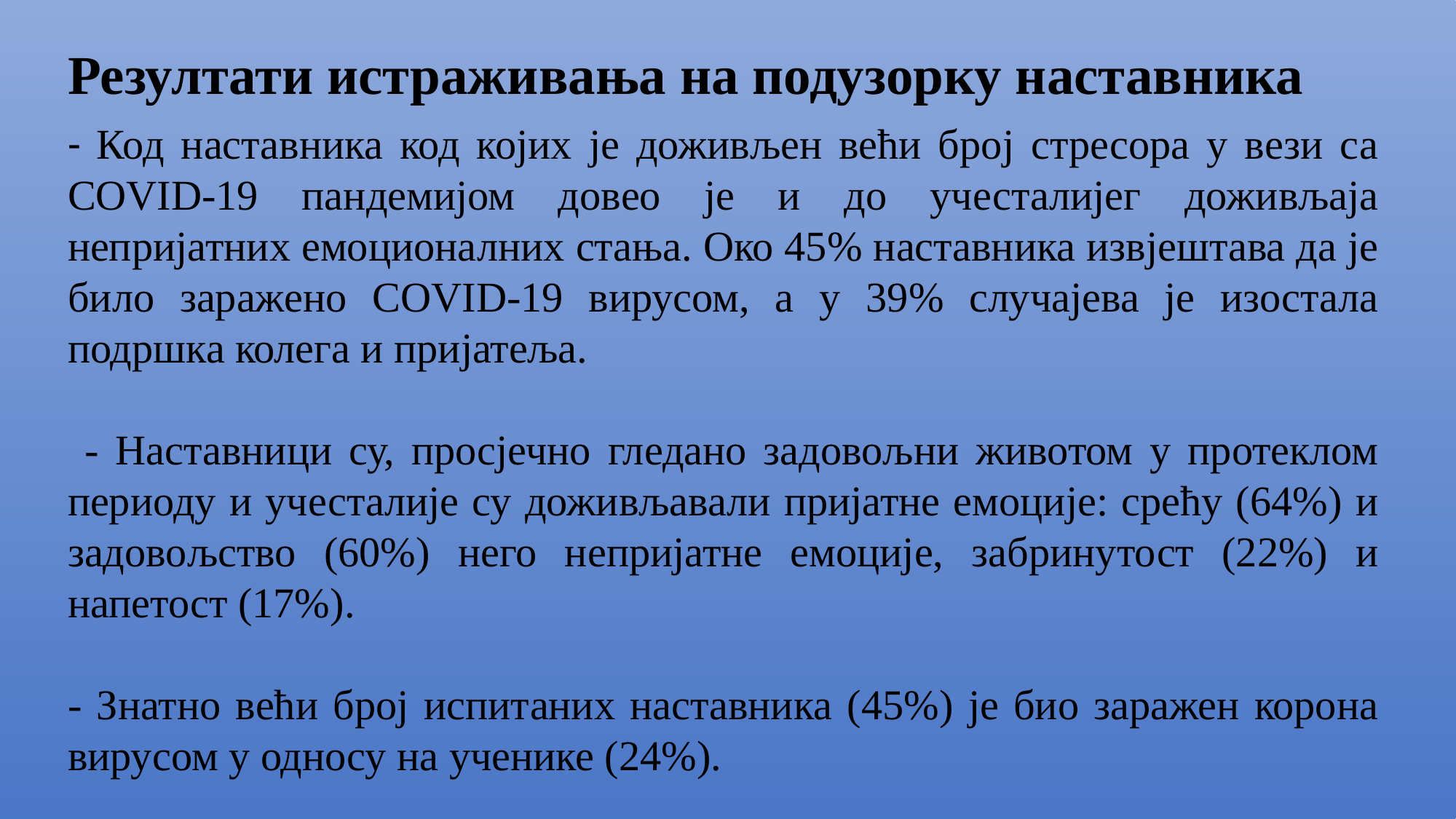

Резултати истраживања на подузорку наставника
- Код наставника код којих је доживљен већи број стресора у вези са COVID-19 пандемијом довео је и до учесталијег доживљаја непријатних емоционалних стања. Око 45% наставника извјештава да је било заражено COVID-19 вирусом, а у 39% случајева је изостала подршка колега и пријатеља.

 - Наставници су, просјечно гледано задовољни животом у протеклом периоду и учесталије су доживљавали пријатне емоције: срећу (64%) и задовољство (60%) него непријатне емоције, забринутост (22%) и напетост (17%).

- Знатно већи број испитаних наставника (45%) је био заражен корона вирусом у односу на ученике (24%).